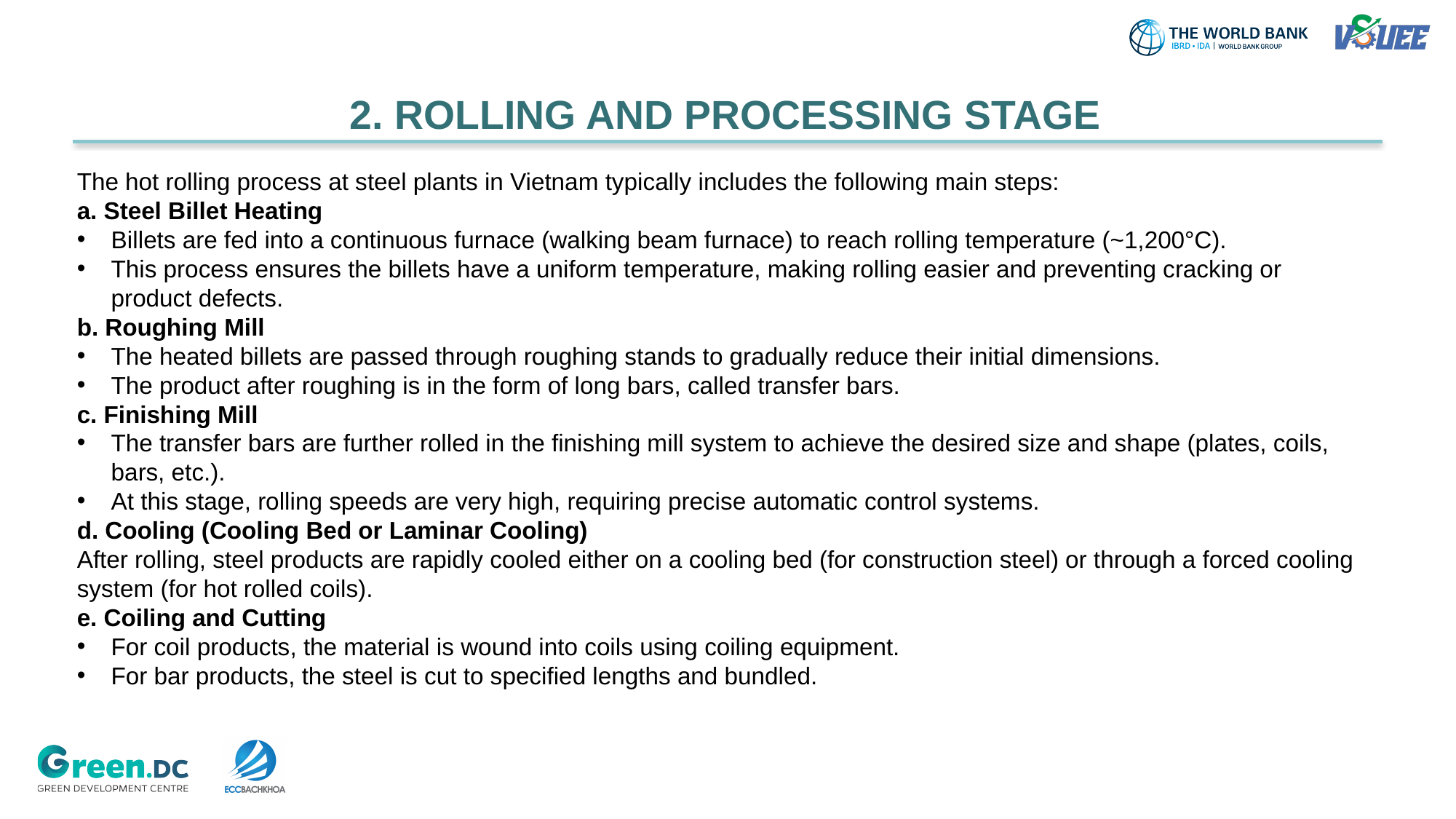

2. ROLLING AND PROCESSING STAGE
The hot rolling process at steel plants in Vietnam typically includes the following main steps:
a. Steel Billet Heating
Billets are fed into a continuous furnace (walking beam furnace) to reach rolling temperature (~1,200°C).
This process ensures the billets have a uniform temperature, making rolling easier and preventing cracking or product defects.
b. Roughing Mill
The heated billets are passed through roughing stands to gradually reduce their initial dimensions.
The product after roughing is in the form of long bars, called transfer bars.
c. Finishing Mill
The transfer bars are further rolled in the finishing mill system to achieve the desired size and shape (plates, coils, bars, etc.).
At this stage, rolling speeds are very high, requiring precise automatic control systems.
d. Cooling (Cooling Bed or Laminar Cooling)
After rolling, steel products are rapidly cooled either on a cooling bed (for construction steel) or through a forced cooling system (for hot rolled coils).
e. Coiling and Cutting
For coil products, the material is wound into coils using coiling equipment.
For bar products, the steel is cut to specified lengths and bundled.